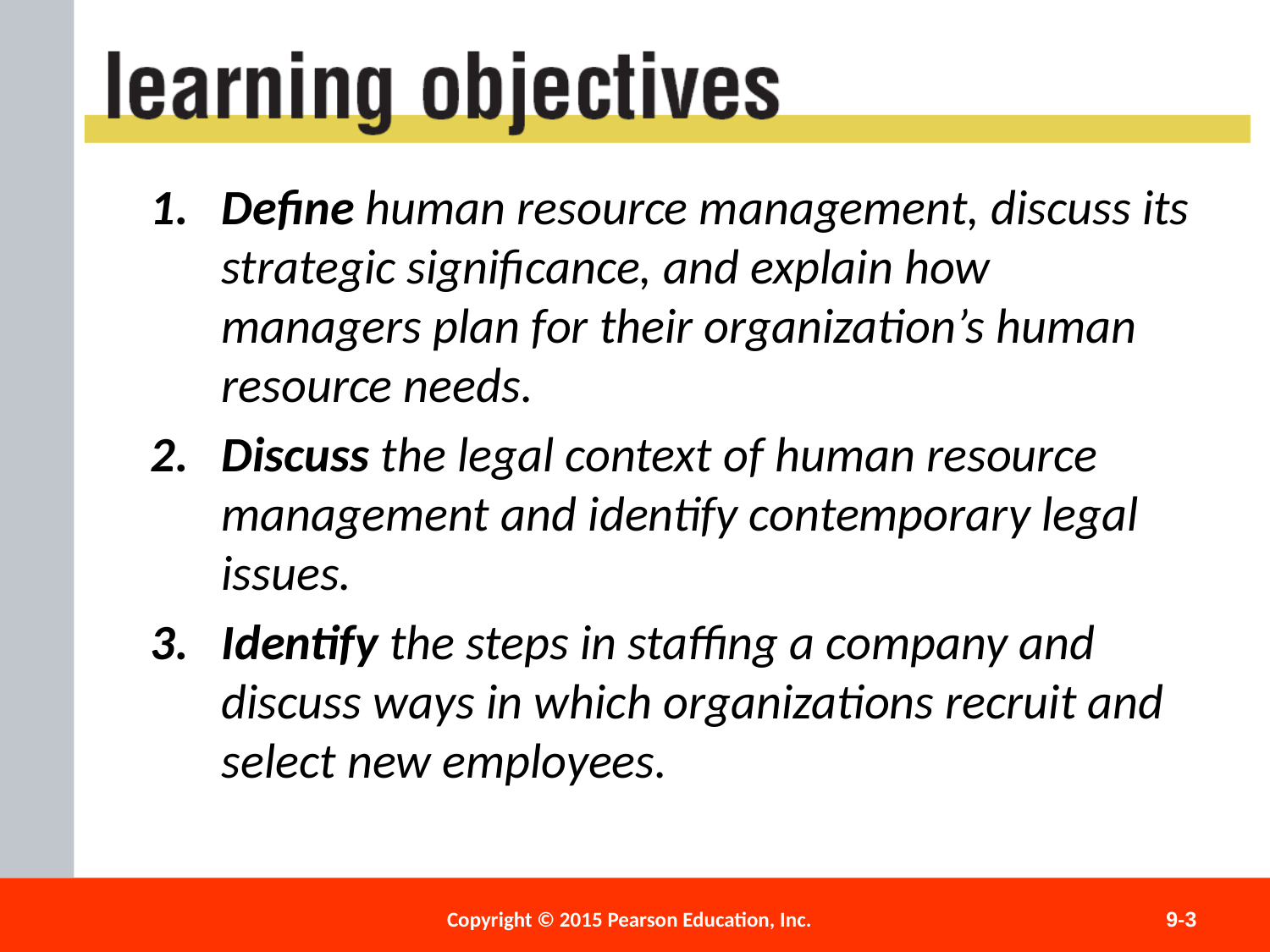

Define human resource management, discuss its strategic significance, and explain how managers plan for their organization’s human resource needs.
Discuss the legal context of human resource management and identify contemporary legal issues.
Identify the steps in staffing a company and discuss ways in which organizations recruit and select new employees.